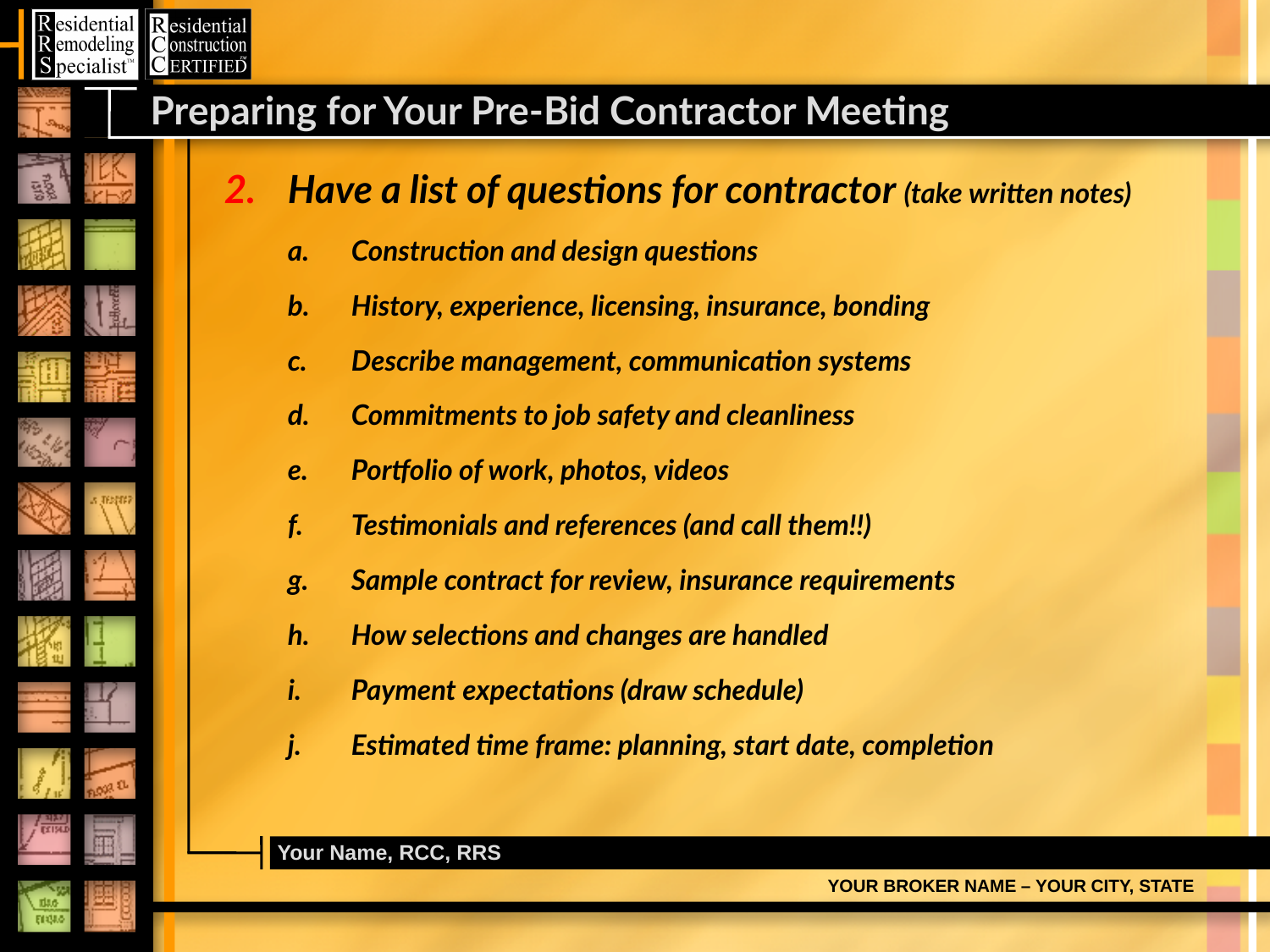

# Preparing for Your Pre-Bid Contractor Meeting
Have a list of questions for contractor (take written notes)
Construction and design questions
History, experience, licensing, insurance, bonding
Describe management, communication systems
Commitments to job safety and cleanliness
Portfolio of work, photos, videos
Testimonials and references (and call them!!)
Sample contract for review, insurance requirements
How selections and changes are handled
Payment expectations (draw schedule)
Estimated time frame: planning, start date, completion

Your Name, RCC, RRS